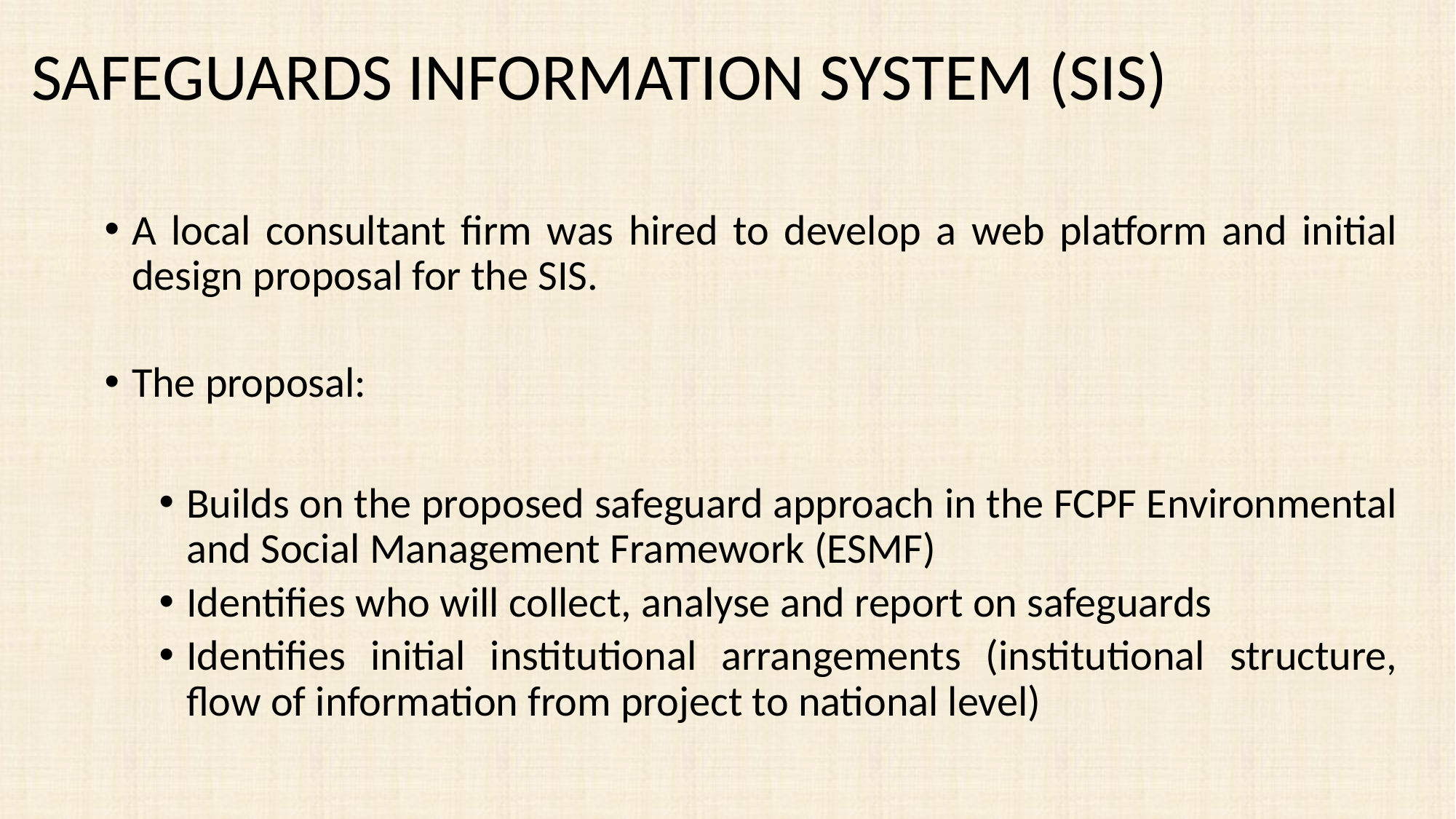

# SAFEGUARDS INFORMATION SYSTEM (SIS)

A local consultant firm was hired to develop a web platform and initial design proposal for the SIS.

The proposal:

Builds on the proposed safeguard approach in the FCPF Environmental and Social Management Framework (ESMF)
Identifies who will collect, analyse and report on safeguards
Identifies initial institutional arrangements (institutional structure, flow of information from project to national level)